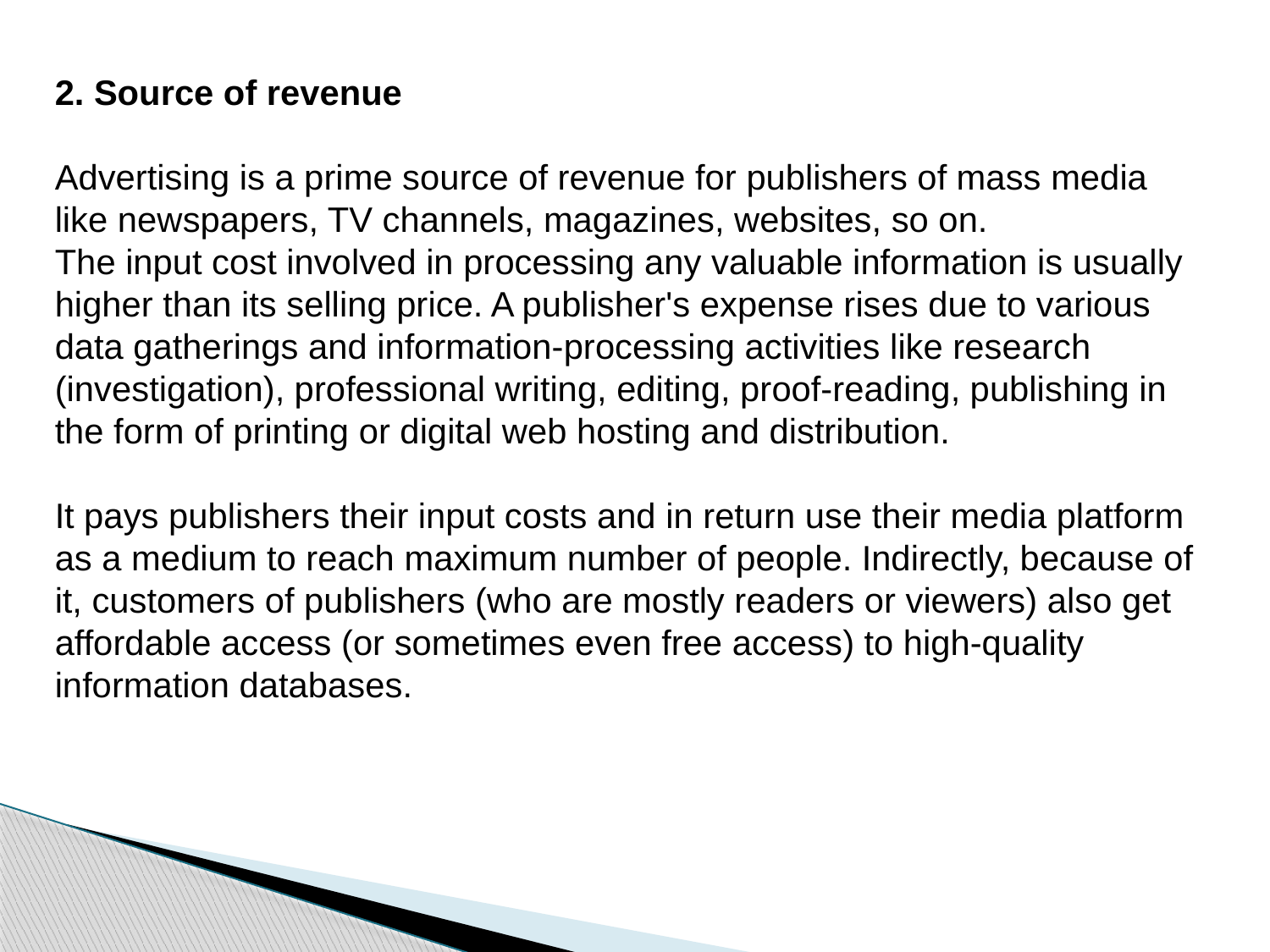

2. Source of revenue
Advertising is a prime source of revenue for publishers of mass media like newspapers, TV channels, magazines, websites, so on.
The input cost involved in processing any valuable information is usually higher than its selling price. A publisher's expense rises due to various data gatherings and information-processing activities like research (investigation), professional writing, editing, proof-reading, publishing in the form of printing or digital web hosting and distribution.

It pays publishers their input costs and in return use their media platform as a medium to reach maximum number of people. Indirectly, because of it, customers of publishers (who are mostly readers or viewers) also get affordable access (or sometimes even free access) to high-quality information databases.